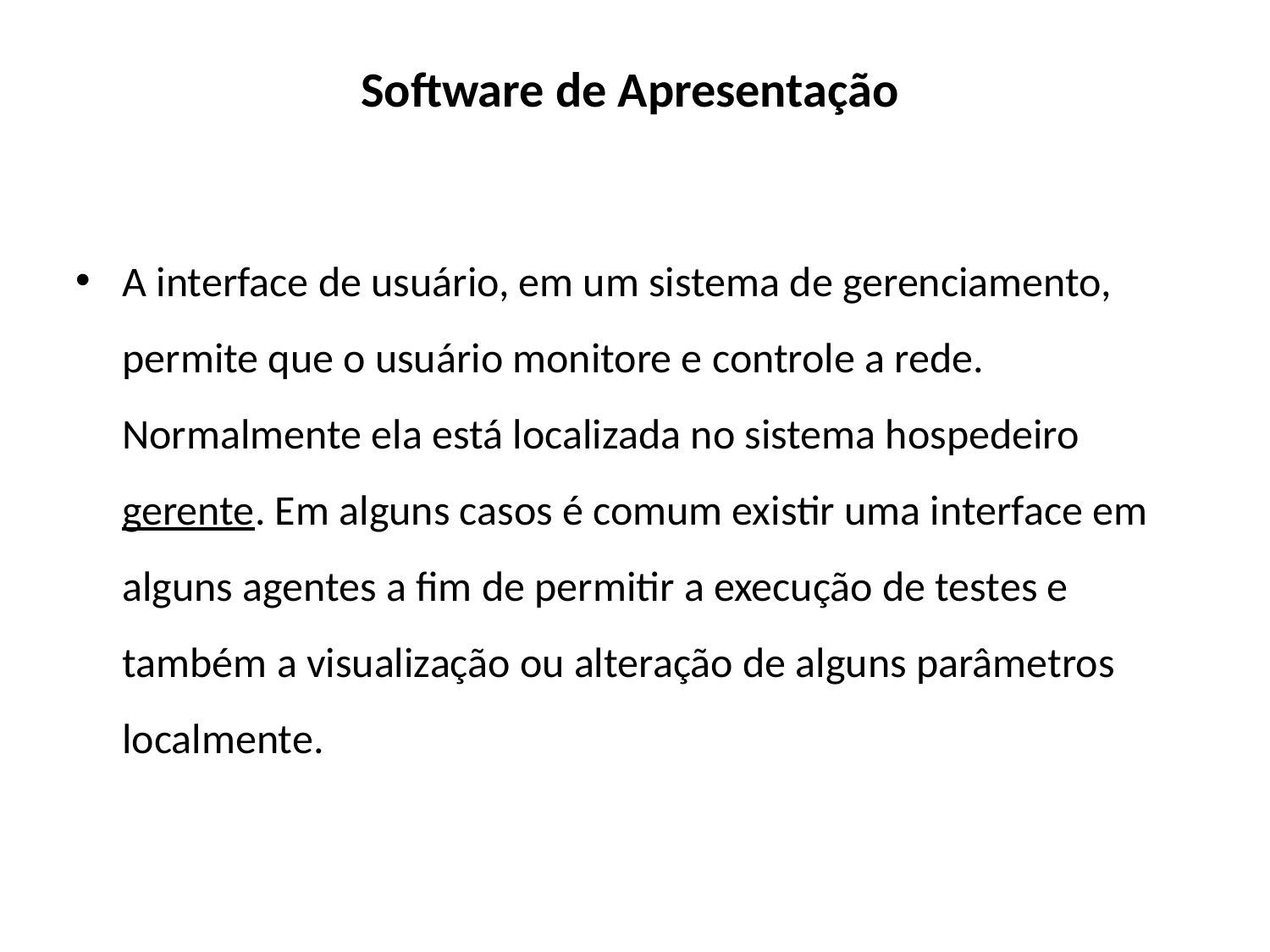

Software de Apresentação
A interface de usuário, em um sistema de gerenciamento, permite que o usuário monitore e controle a rede. Normalmente ela está localizada no sistema hospedeiro gerente. Em alguns casos é comum existir uma interface em alguns agentes a fim de permitir a execução de testes e também a visualização ou alteração de alguns parâmetros localmente.